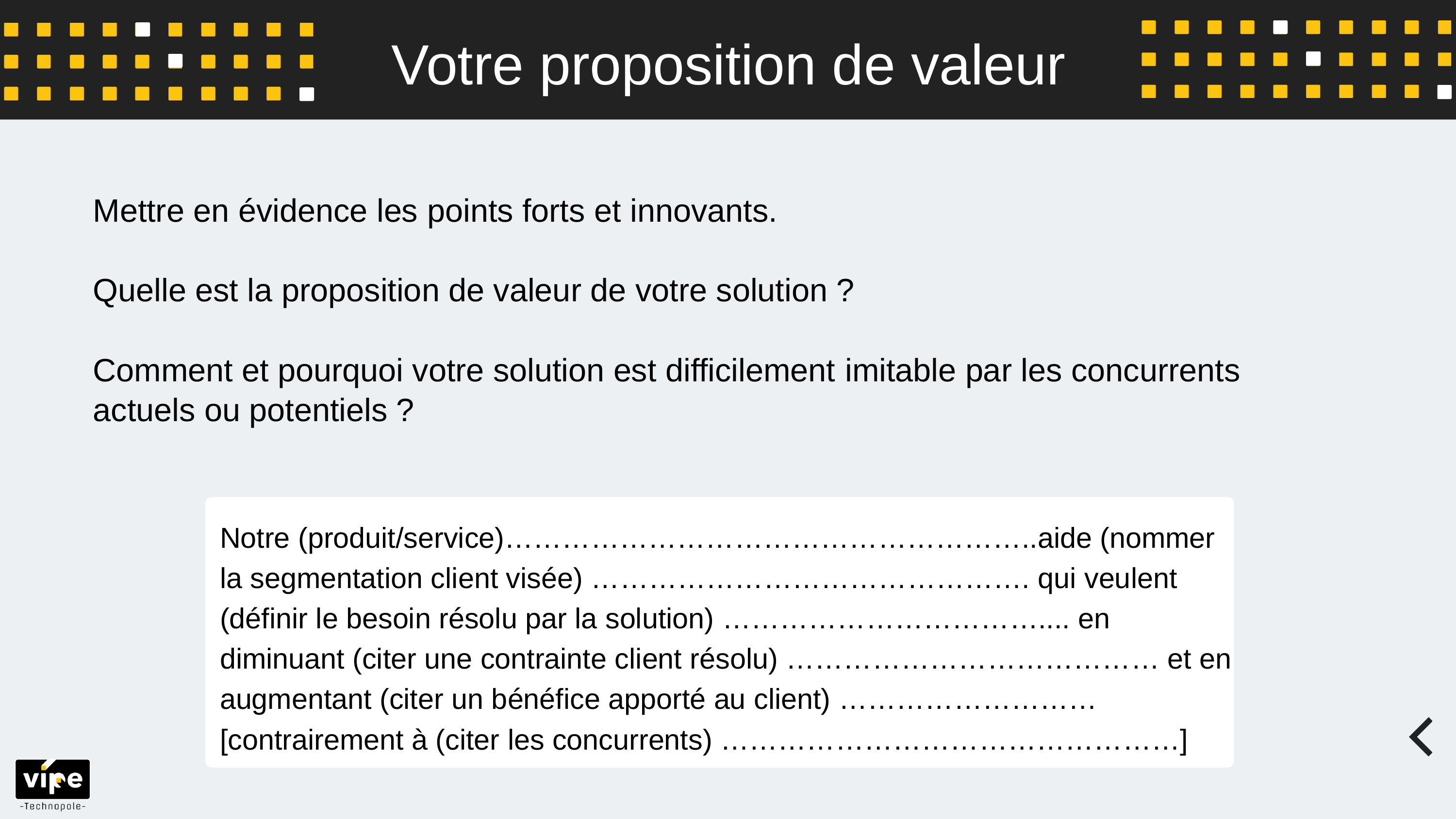

Votre proposition de valeur

Mettre en évidence les points forts et innovants.​
​
Quelle est la proposition de valeur de votre solution ?​
​
Comment et pourquoi votre solution est difficilement imitable par les concurrents ​actuels ou potentiels ?​

Notre (produit/service)………………………………………………..aide (nommer la segmentation client visée) ………………………………………. qui veulent (définir le besoin résolu par la solution) …………………………….... en diminuant (citer une contrainte client résolu) ………………………………… et en augmentant (citer un bénéfice apporté au client) ……………………… [contrairement à (citer les concurrents) …………………………………………]​